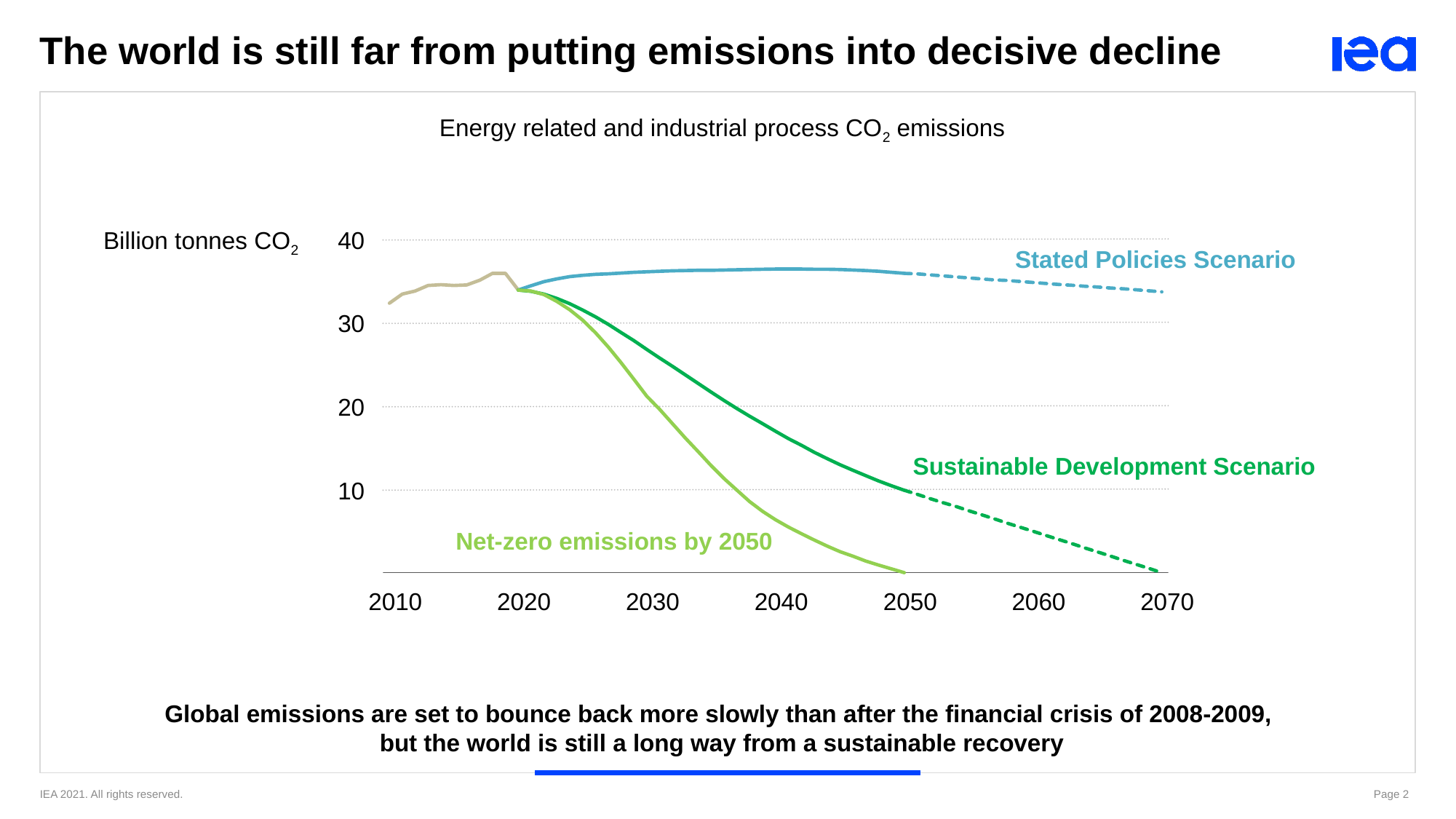

The world is still far from putting emissions into decisive decline
Energy related and industrial process CO2 emissions
Billion tonnes CO2
 40

Stated Policies Scenario

 30

 20

Sustainable Development Scenario
 10

Net-zero emissions by 2050

2010
2020
2030
2040
2050
2060
2070
Global emissions are set to bounce back more slowly than after the financial crisis of 2008-2009,
but the world is still a long way from a sustainable recovery